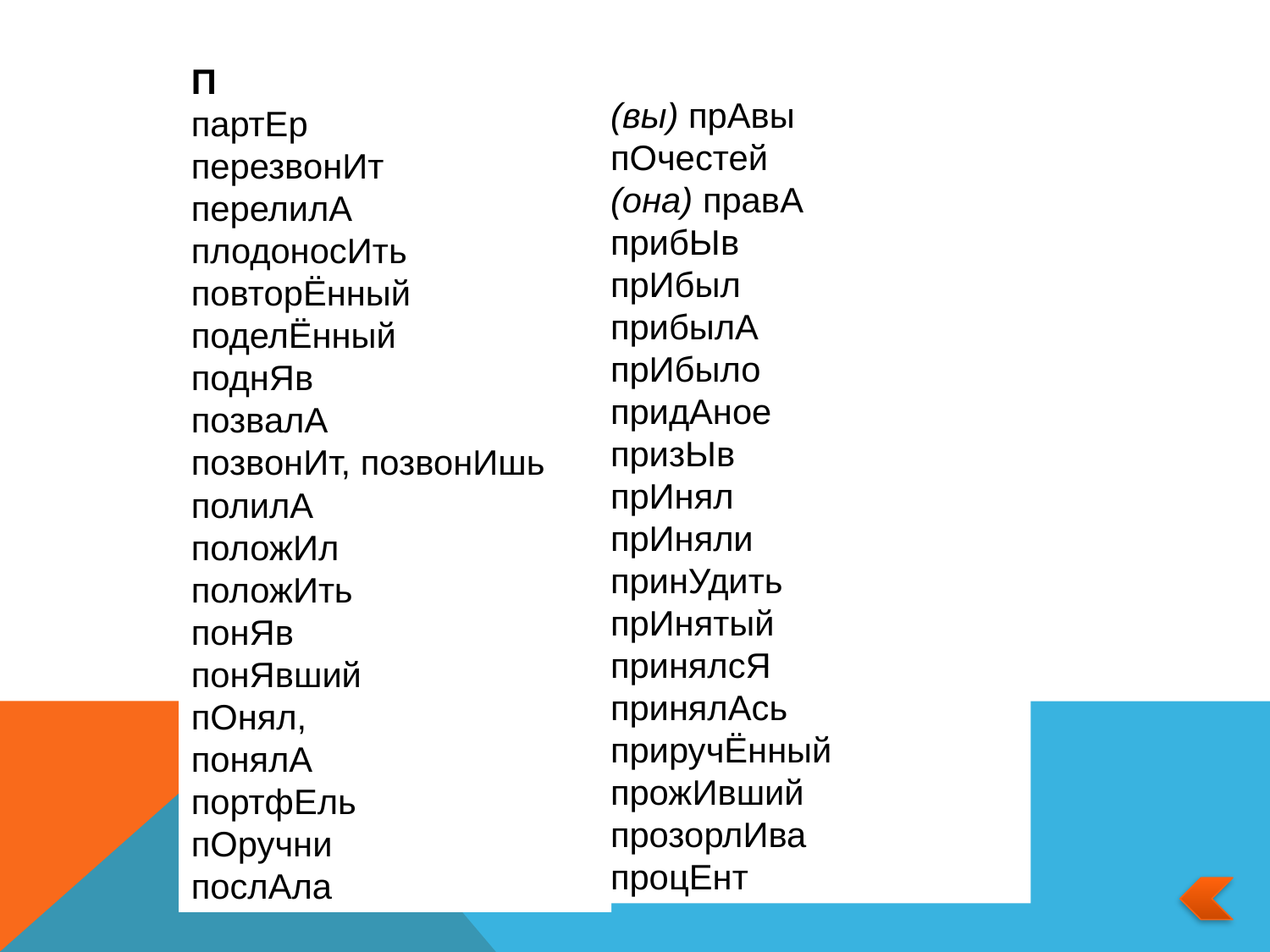

П
партЕр
перезвонИт
перелилА
плодоносИть
повторЁнный
поделЁнный
поднЯв
позвалА
позвонИт, позвонИшь
полилА
положИл
положИть
понЯв
понЯвший
пОнял,
понялА
портфЕль
пОручни
послАла
(вы) прАвы
пОчестей
(она) правА
прибЫв
прИбыл
прибылА
прИбыло
придАное
призЫв
прИнял
прИняли
принУдить
прИнятый
принялсЯ
принялАсь
приручЁнный
прожИвший
прозорлИва
процЕнт